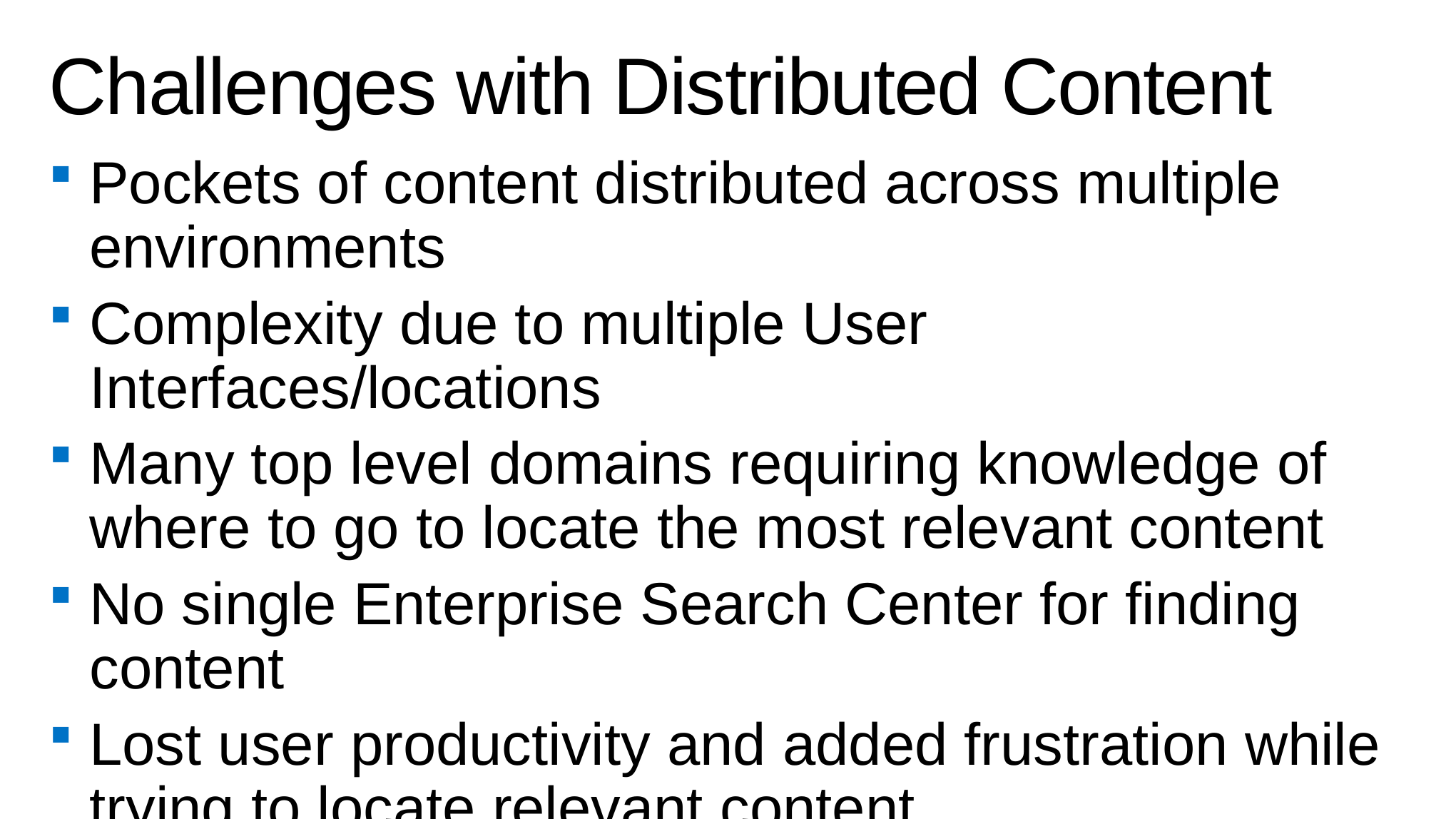

# Challenges with Distributed Content
Pockets of content distributed across multiple environments
Complexity due to multiple User Interfaces/locations
Many top level domains requiring knowledge of where to go to locate the most relevant content
No single Enterprise Search Center for finding content
Lost user productivity and added frustration while trying to locate relevant content